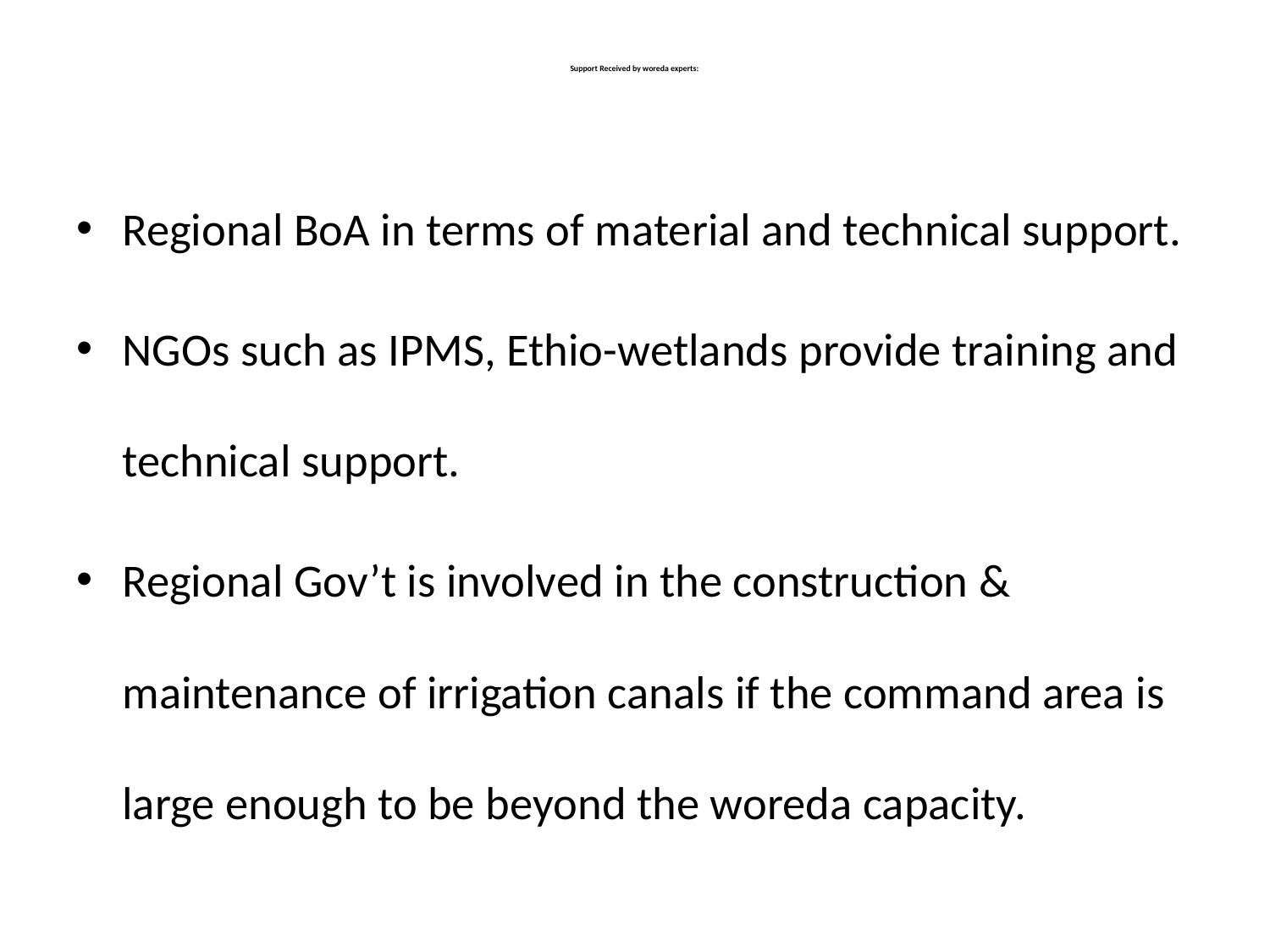

# Support Received by woreda experts:
Regional BoA in terms of material and technical support.
NGOs such as IPMS, Ethio-wetlands provide training and technical support.
Regional Gov’t is involved in the construction & maintenance of irrigation canals if the command area is large enough to be beyond the woreda capacity.